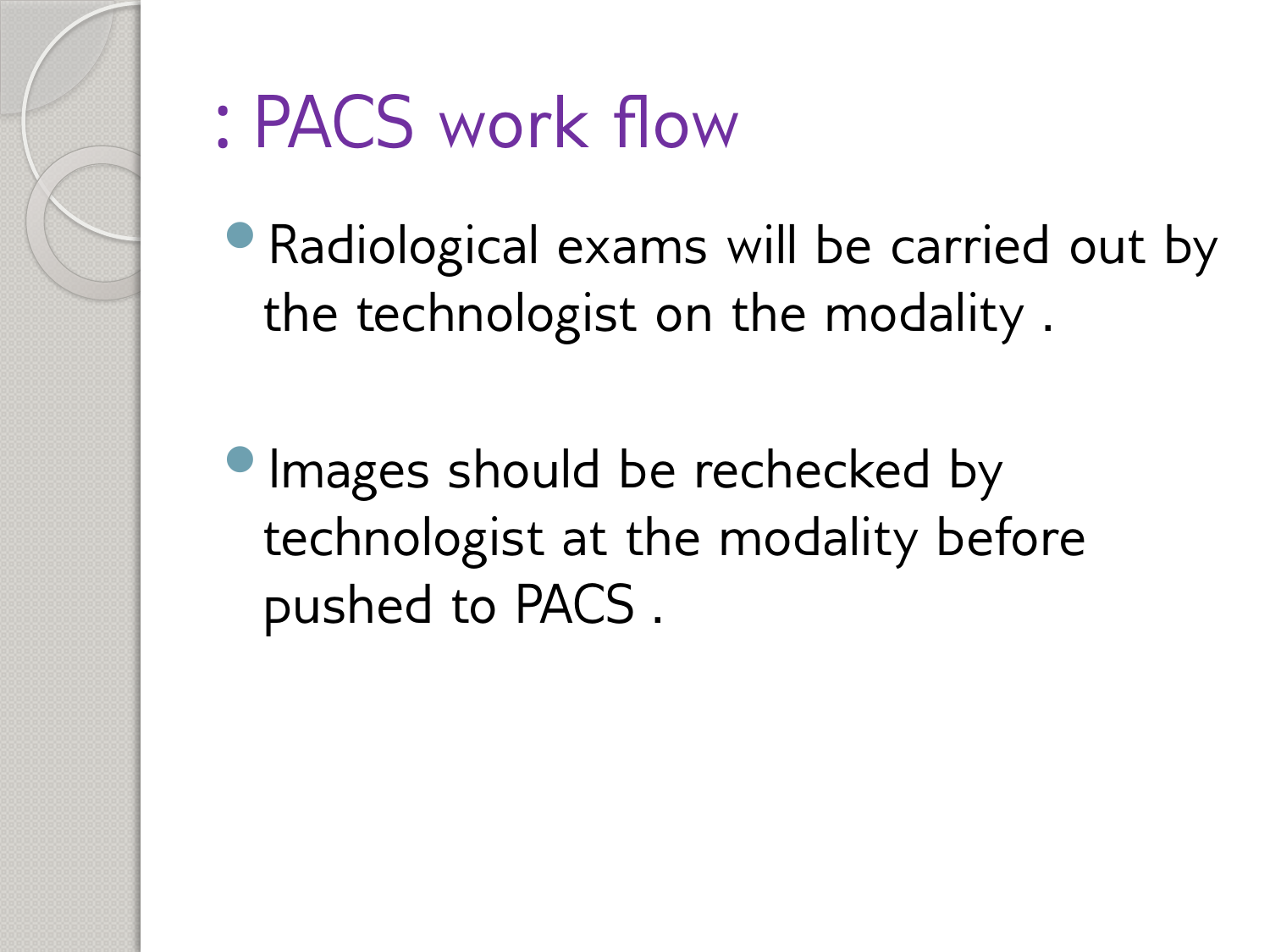

# PACS work flow :
Radiological exams will be carried out by the technologist on the modality .

Images should be rechecked by technologist at the modality before pushed to PACS .